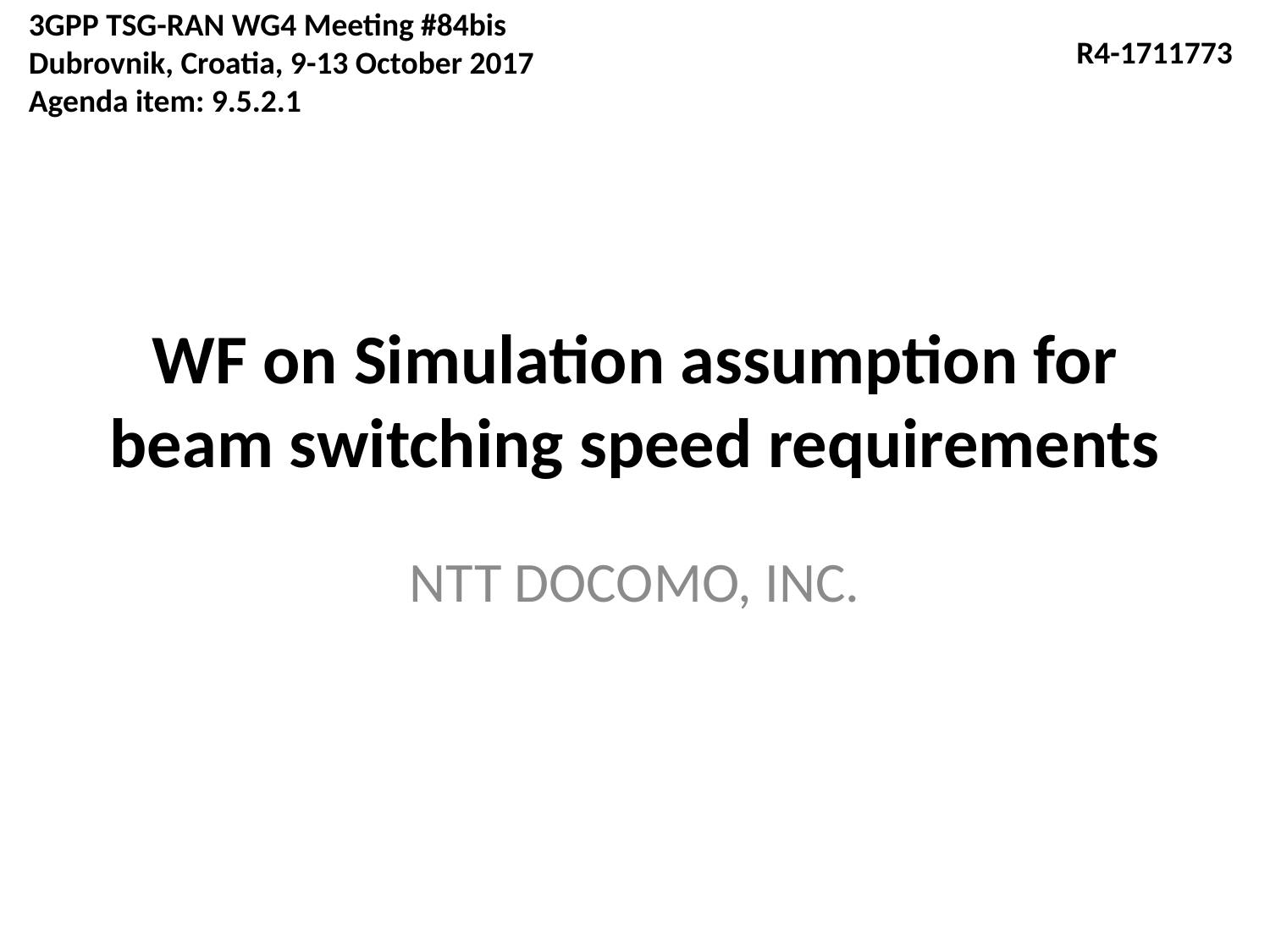

3GPP TSG-RAN WG4 Meeting #84bis
Dubrovnik, Croatia, 9-13 October 2017
Agenda item: 9.5.2.1
R4-1711773
# WF on Simulation assumption for beam switching speed requirements
NTT DOCOMO, INC.